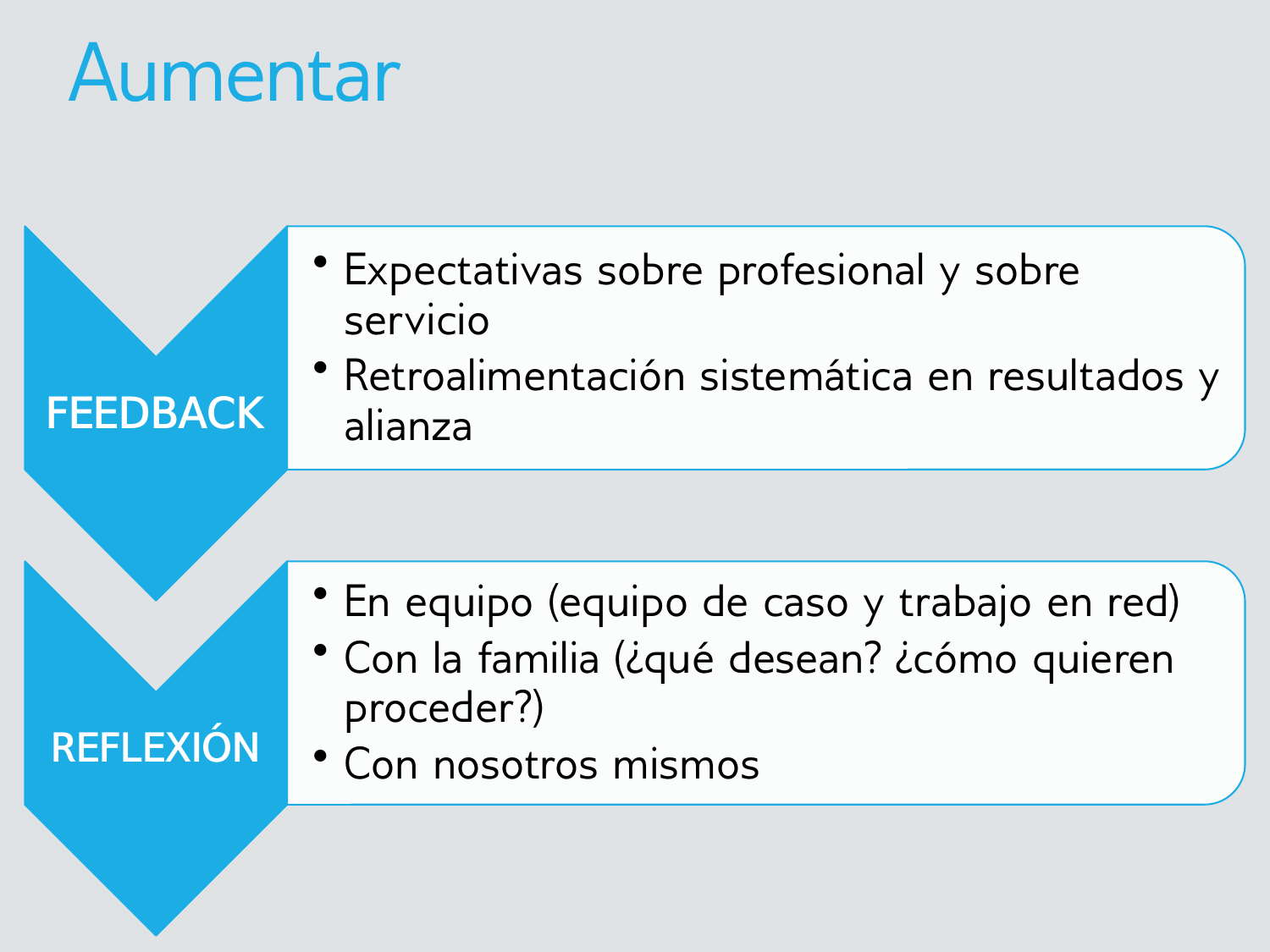

Aumentar
FEEDBACK
Expectativas sobre profesional y sobre servicio
Retroalimentación sistemática en resultados y alianza
REFLEXIÓN
En equipo (equipo de caso y trabajo en red)
Con la familia (¿qué desean? ¿cómo quieren proceder?)
Con nosotros mismos